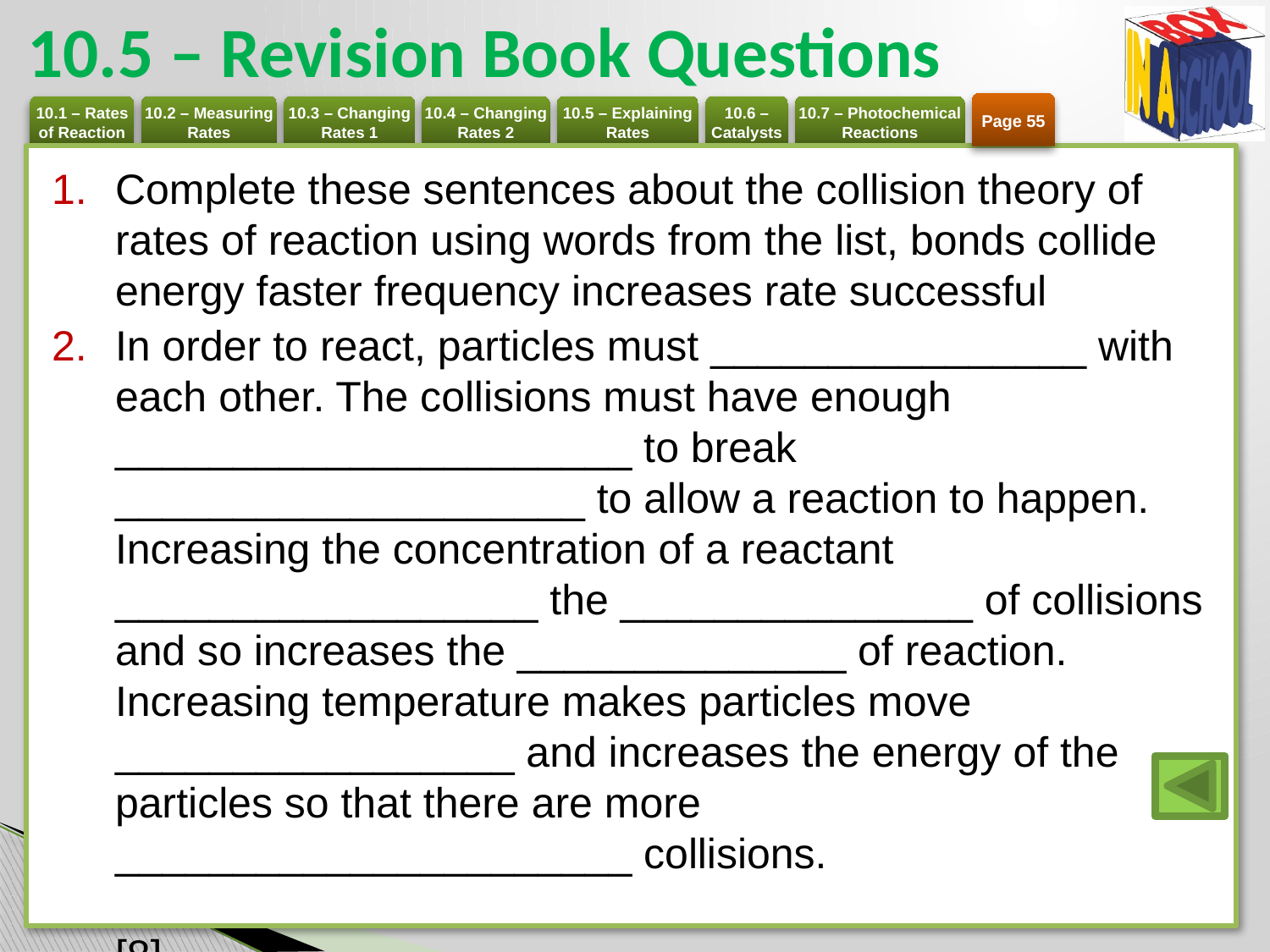

# 10.5 – Revision Book Questions
Page 55
Complete these sentences about the collision theory of rates of reaction using words from the list, bonds collide energy faster frequency increases rate successful
In order to react, particles must ________________ with each other. The collisions must have enough ______________________ to break ____________________ to allow a reaction to happen. Increasing the concentration of a reactant __________________ the _______________ of collisions and so increases the ______________ of reaction. Increasing temperature makes particles move _________________ and increases the energy of the particles so that there are more ______________________ collisions.	[8]